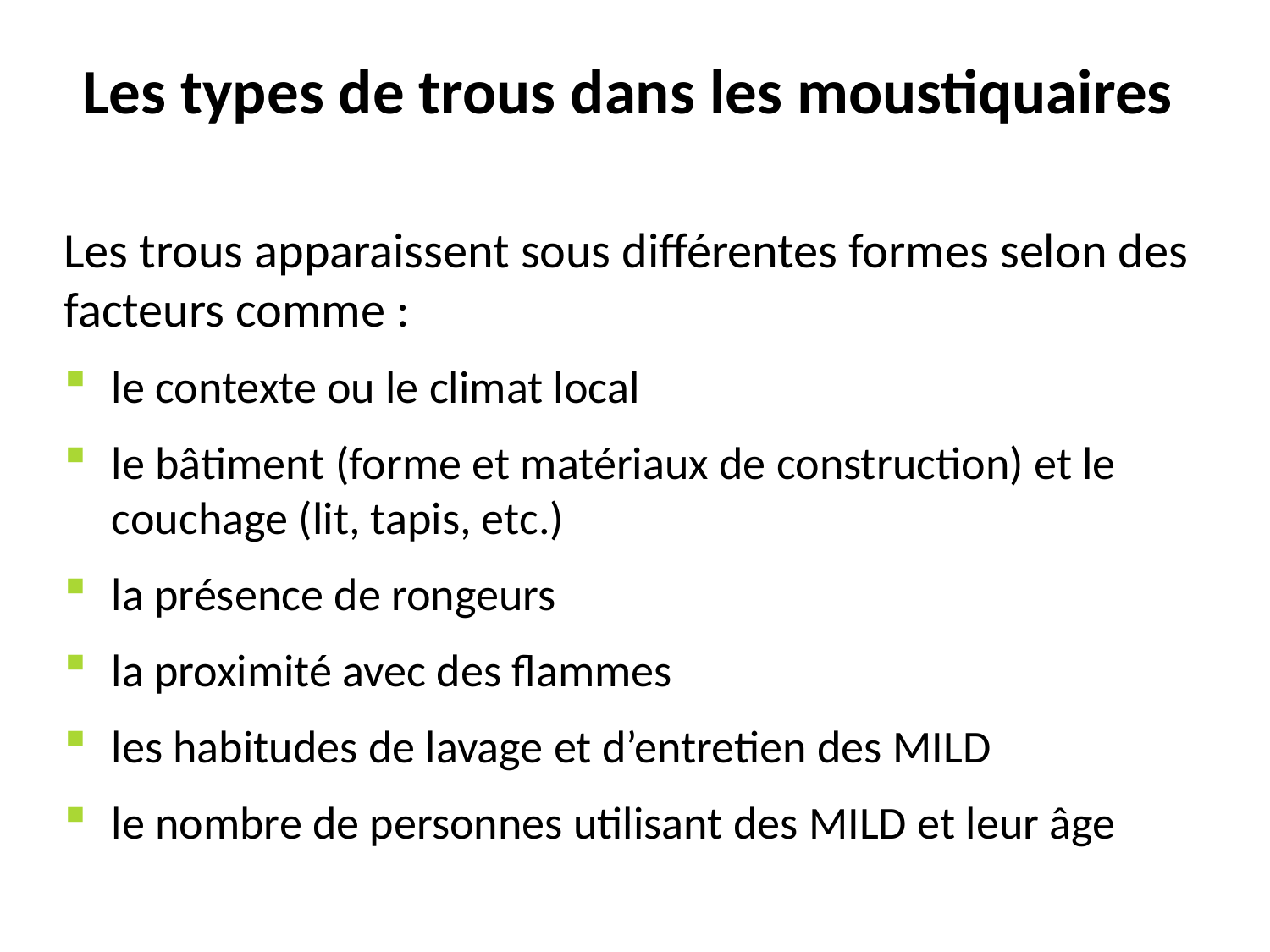

# Les types de trous dans les moustiquaires
Les trous apparaissent sous différentes formes selon des facteurs comme :
le contexte ou le climat local
le bâtiment (forme et matériaux de construction) et le couchage (lit, tapis, etc.)
la présence de rongeurs
la proximité avec des flammes
les habitudes de lavage et d’entretien des MILD
le nombre de personnes utilisant des MILD et leur âge